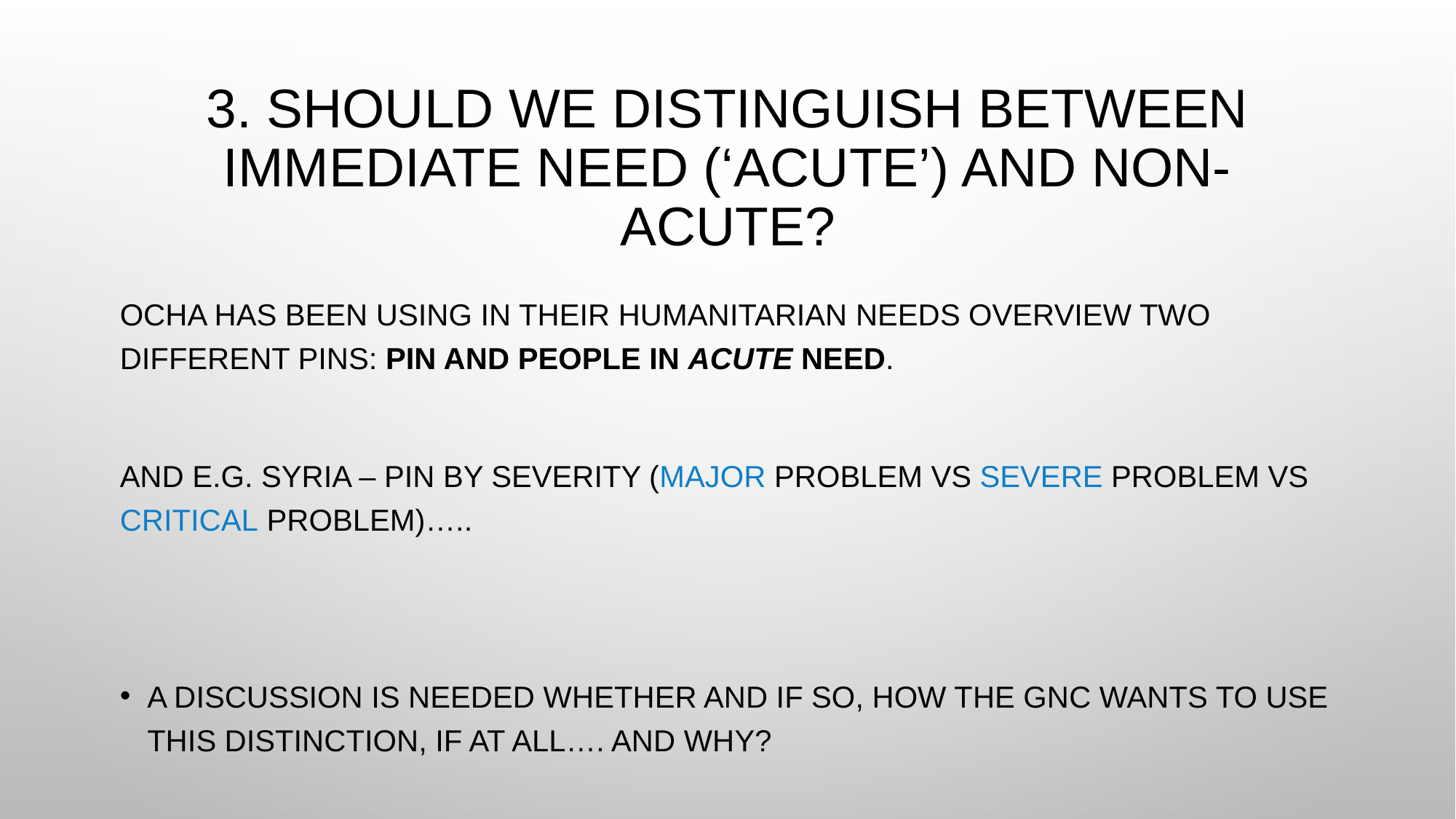

# 3. Should we distinguish between immediate need (‘acute’) and non-acute?
OCHA has been using in their Humanitarian Needs Overview two different PiNs: PiN and people in acute need.

And e.g. Syria – PiN by severity (major problem vs severe problem vs critical problem)…..

A discussion is needed whether and if so, how the GNC wants to use this distinction, if at all…. And why?